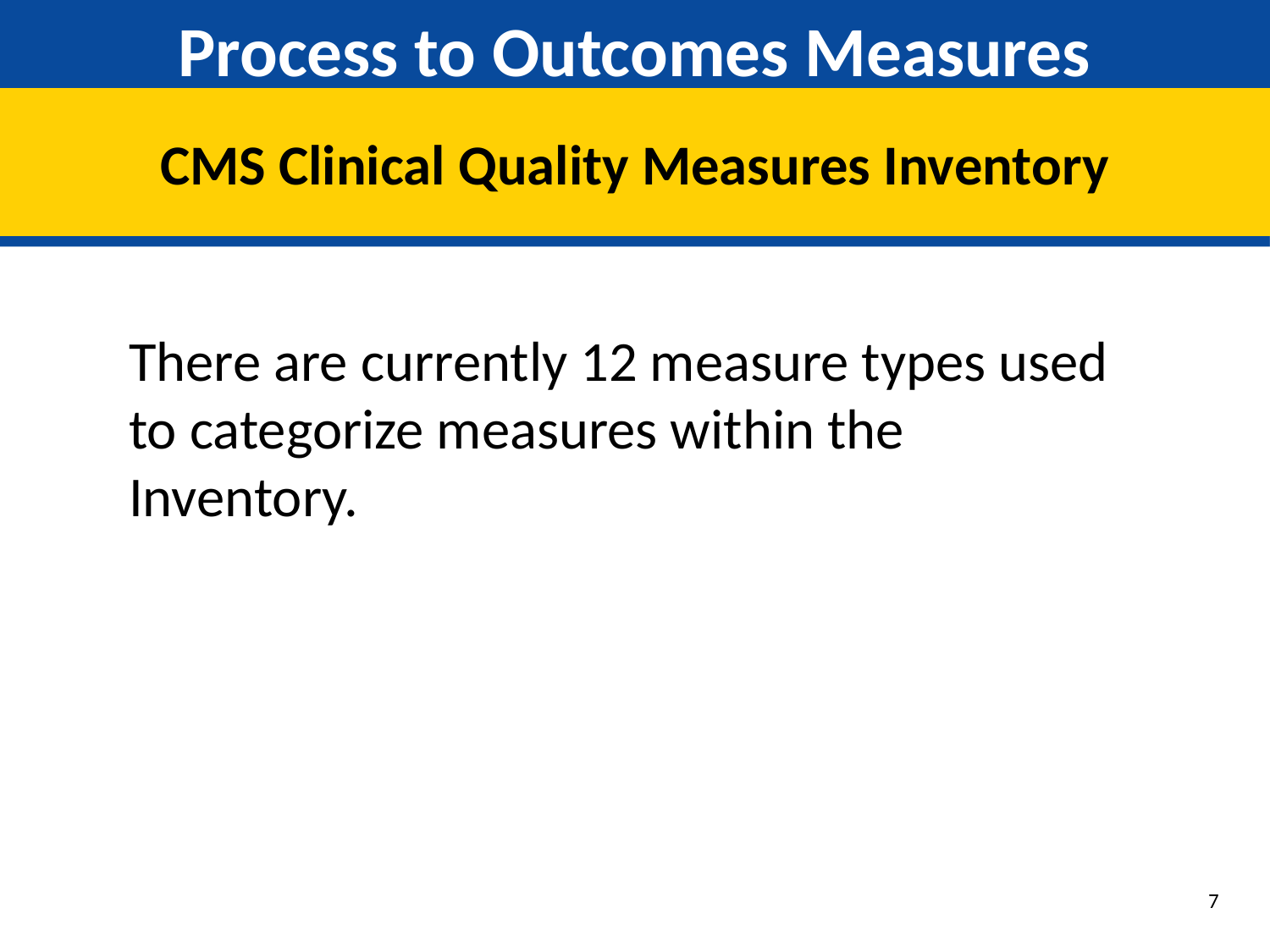

# Process to Outcomes Measures
CMS Clinical Quality Measures Inventory
There are currently 12 measure types used to categorize measures within the Inventory.